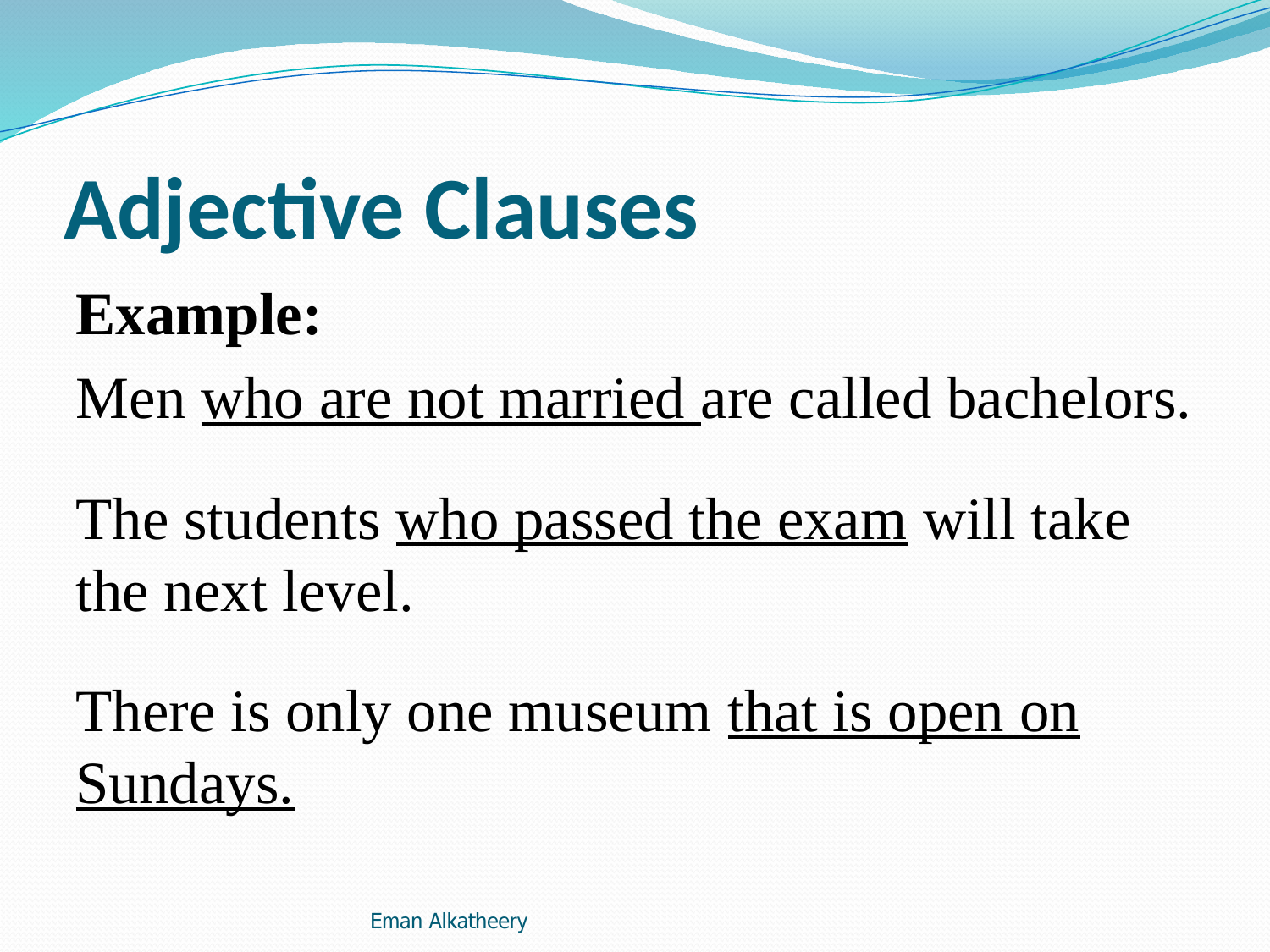

# Adjective Clauses
Example:
Men who are not married are called bachelors.

The students who passed the exam will take the next level.

There is only one museum that is open on Sundays.
Eman Alkatheery